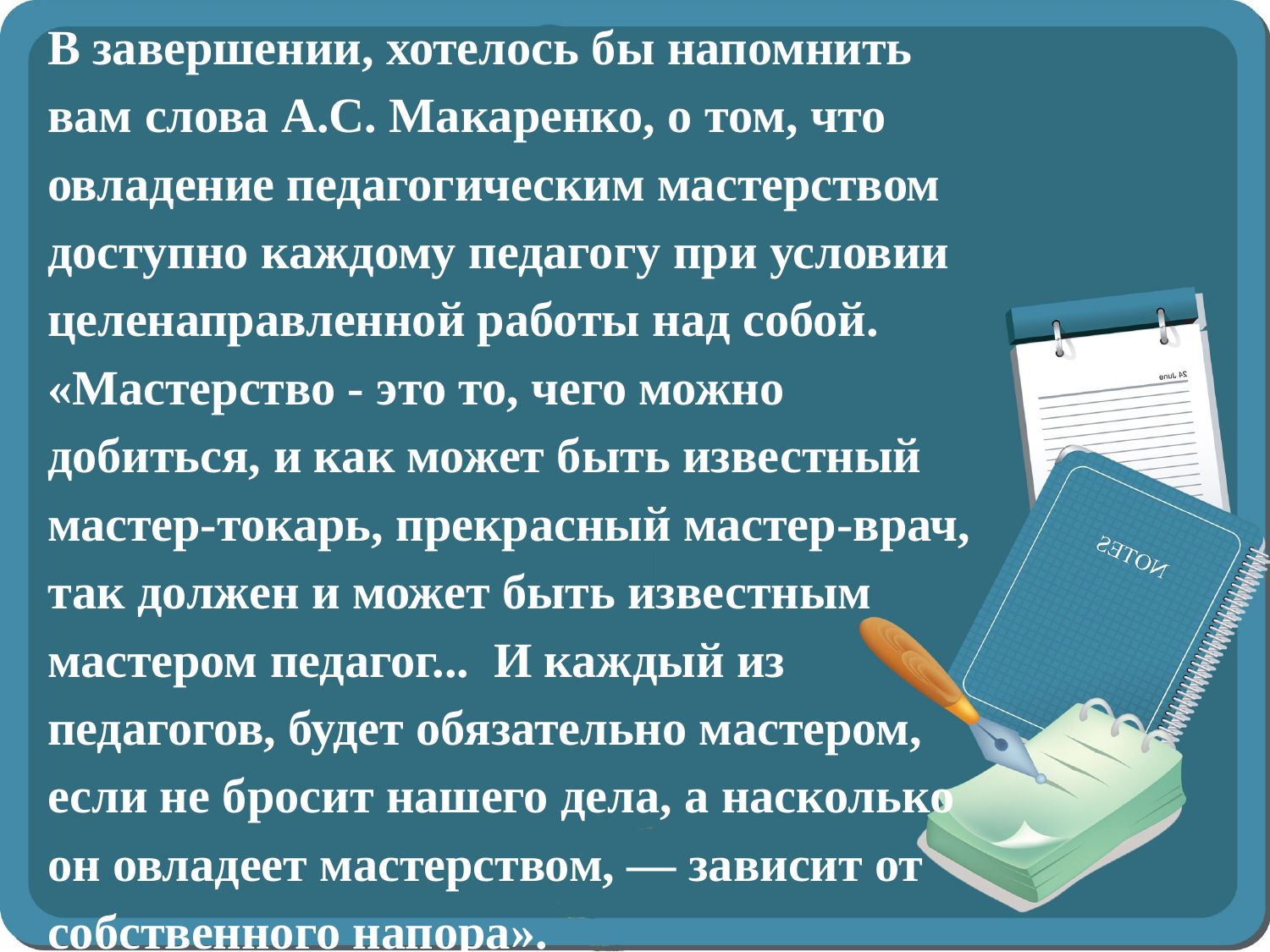

В завершении, хотелось бы напомнить вам слова А.С. Макаренко, о том, что овладение педагогическим мастерством доступно каждому педагогу при условии целенаправленной работы над собой. «Мастерство - это то, чего можно добиться, и как может быть известный мастер-токарь, прекрасный мастер-врач, так должен и может быть известным мастером педагог...  И каждый из педагогов, будет обязательно мастером, если не бросит нашего дела, а насколько он овладеет мастерством, — зависит от собственного напора».